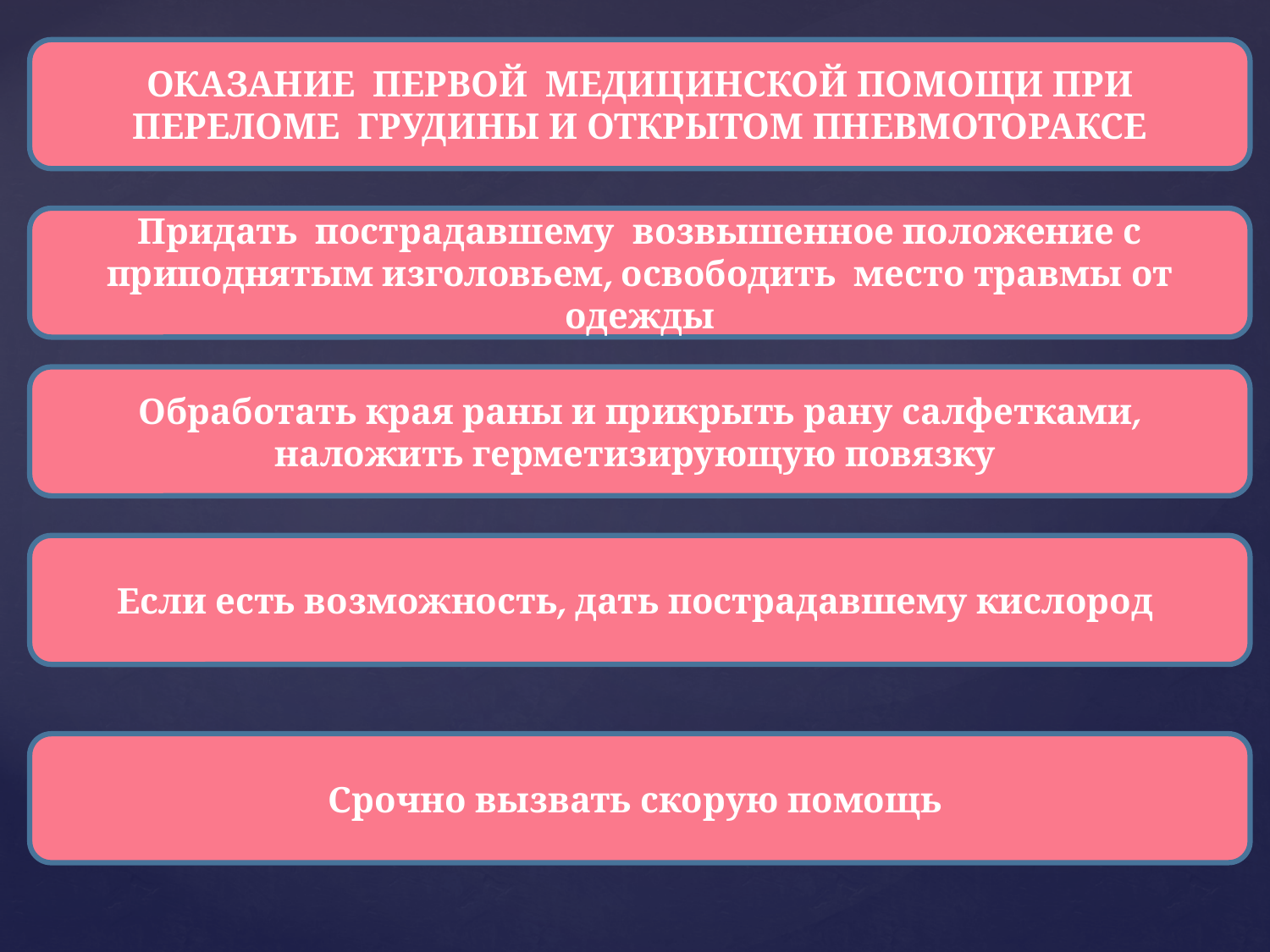

ОКАЗАНИЕ  ПЕРВОЙ  МЕДИЦИНСКОЙ ПОМОЩИ ПРИ
ПЕРЕЛОМЕ  ГРУДИНЫ И ОТКРЫТОМ ПНЕВМОТОРАКСЕ
Придать  пострадавшему  возвышенное положение с приподнятым изголовьем, освободить  место травмы от одежды
Обработать края раны и прикрыть рану салфетками, наложить герметизирующую повязку
Если есть возможность, дать пострадавшему кислород
Срочно вызвать скорую помощь